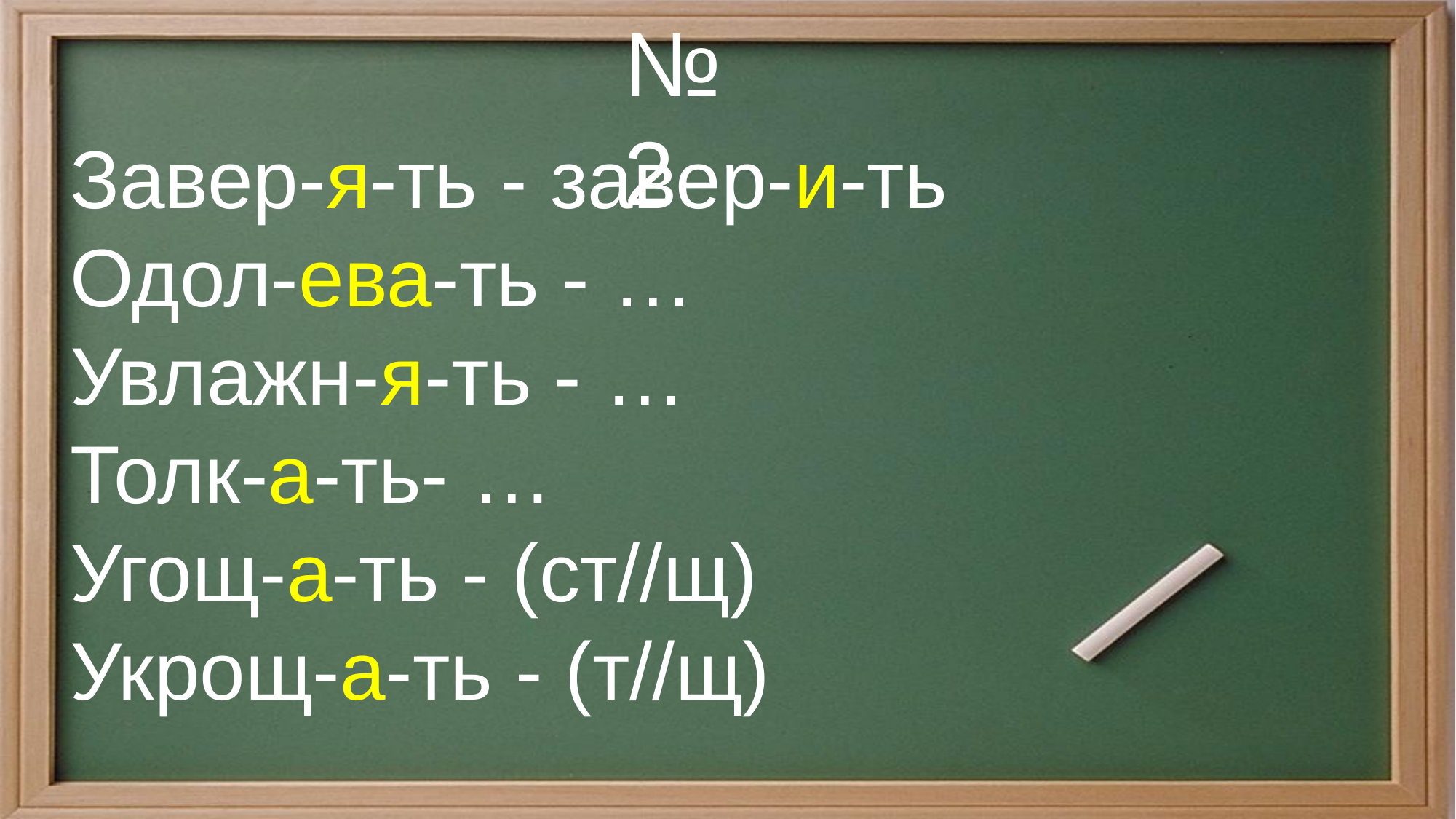

№2
Завер-я-ть - завер-и-ть
Одол-ева-ть - …
Увлажн-я-ть - …
Толк-а-ть- …
Угощ-а-ть - (ст//щ)
Укрощ-а-ть - (т//щ)